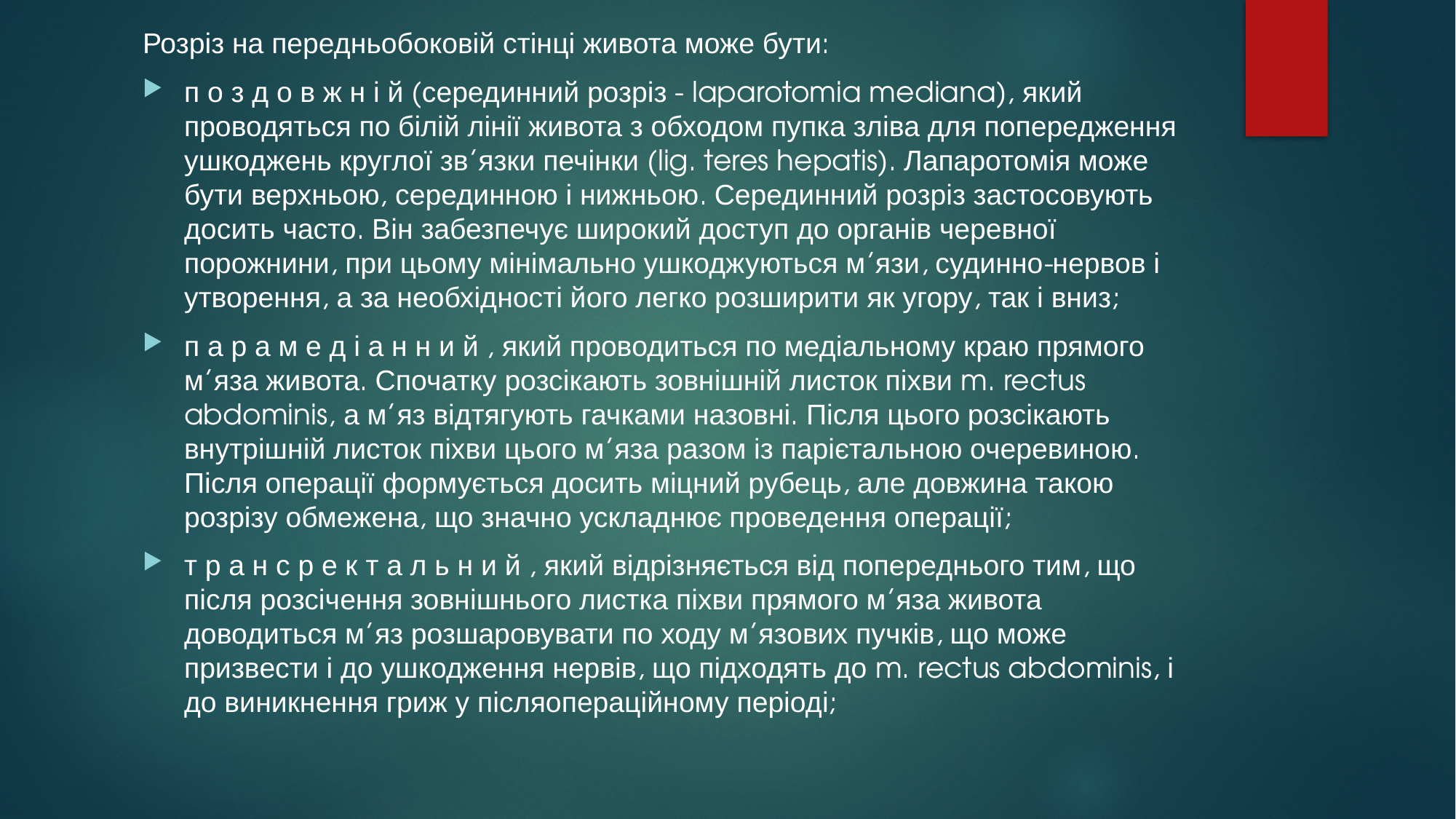

Розріз на передньобоковій стінці живота може бути:
п о з д о в ж н і й (серединний розріз - laparotomia mediana), який проводяться по білій лінії живота з обходом пупка зліва для попередження ушкоджень круглої зв’язки печінки (lig. teres hepatis). Лапаротомія може бути верхньою, серединною і нижньою. Серединний розріз застосовують досить часто. Він забезпечує широкий доступ до органів черевної порожнини, при цьому мінімально ушкоджуються м’язи, судинно-нервов і утворення, а за необхідності його легко розширити як угору, так і вниз;
п а р а м е д і а н н и й , який проводиться по медіальному краю прямого м’яза живота. Спочатку розсікають зовнішній листок піхви m. rectus abdominis, а м’яз відтягують гачками назовні. Після цього розсікають внутрішній листок піхви цього м’яза разом із парієтальною очеревиною. Після операції формується досить міцний рубець, але довжина такою розрізу обмежена, що значно ускладнює проведення операції;
т р а н с р е к т а л ь н и й , який відрізняється від попереднього тим, що після розсічення зовнішнього листка піхви прямого м’яза живота доводиться м’яз розшаровувати по ходу м’язових пучків, що може призвести і до ушкодження нервів, що підходять до m. rectus abdominis, і до виникнення гриж у післяопераційному періоді;